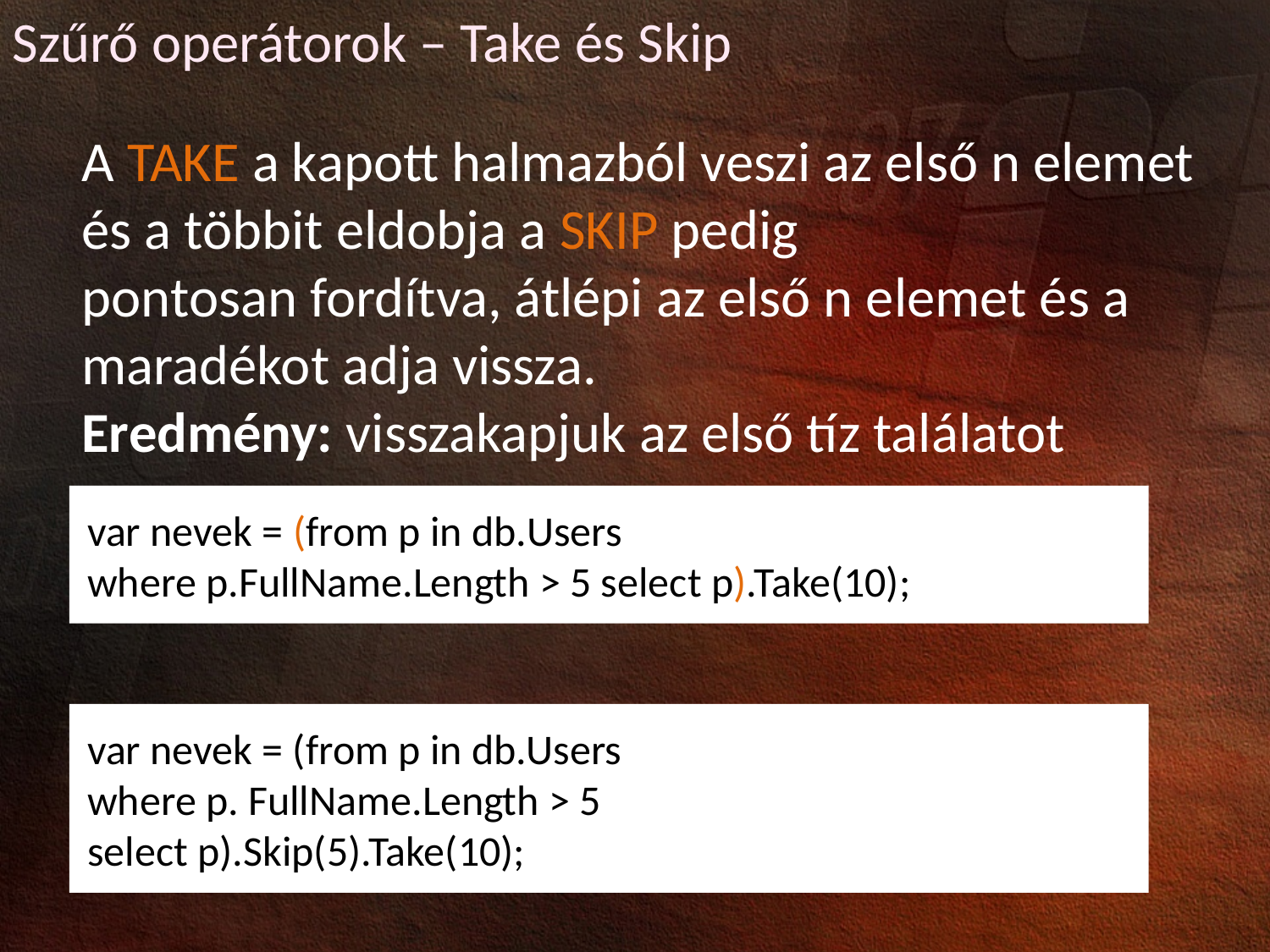

Szűrő operátorok – Take és Skip
A TAKE a kapott halmazból veszi az első n elemet és a többit eldobja a SKIP pedig
pontosan fordítva, átlépi az első n elemet és a maradékot adja vissza.
Eredmény: visszakapjuk az első tíz találatot

var nevek = (from p in db.Users
where p.FullName.Length > 5 select p).Take(10);
var nevek = (from p in db.Users
where p. FullName.Length > 5
select p).Skip(5).Take(10);